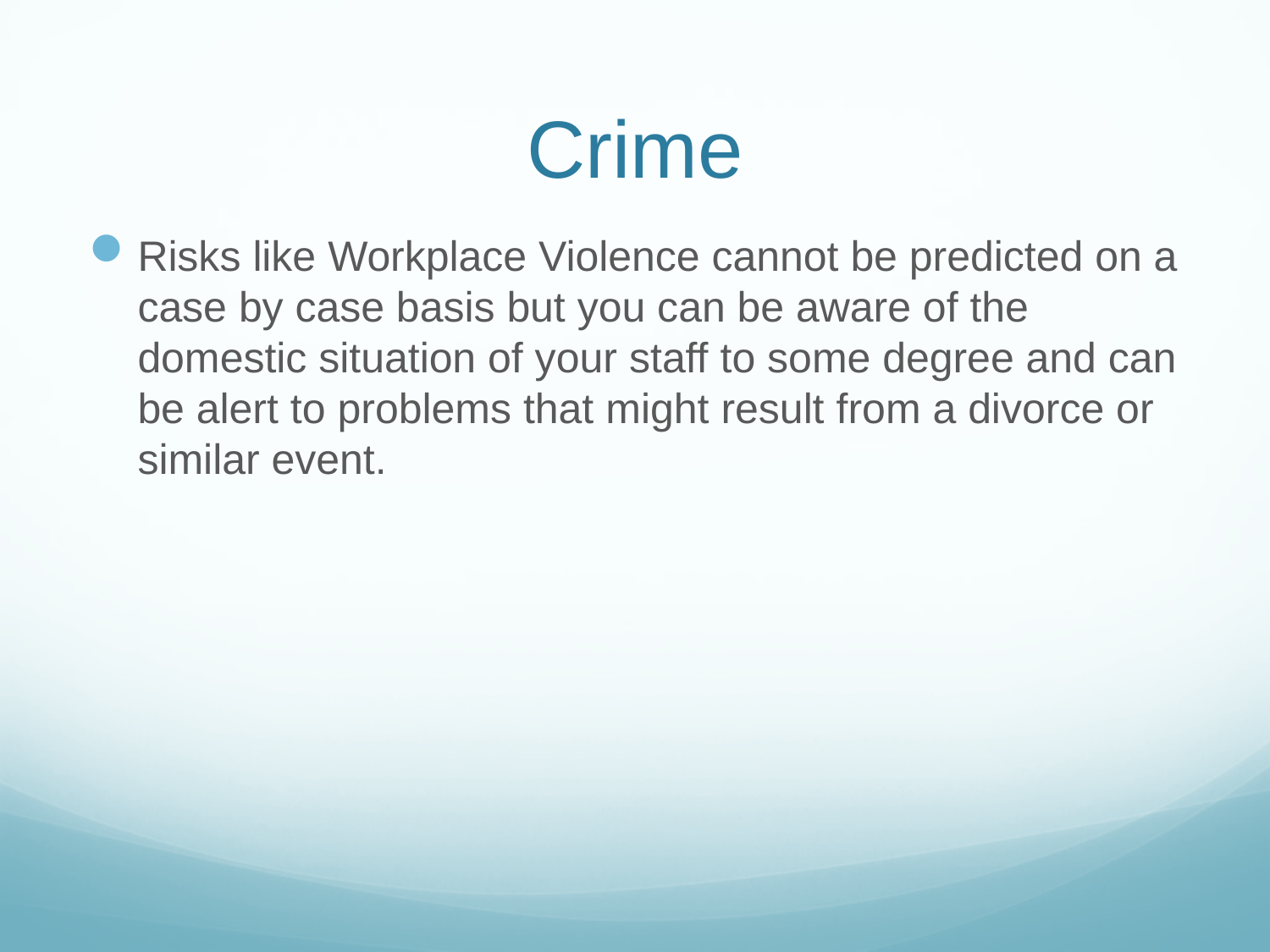

# Crime
Risks like Workplace Violence cannot be predicted on a case by case basis but you can be aware of the domestic situation of your staff to some degree and can be alert to problems that might result from a divorce or similar event.